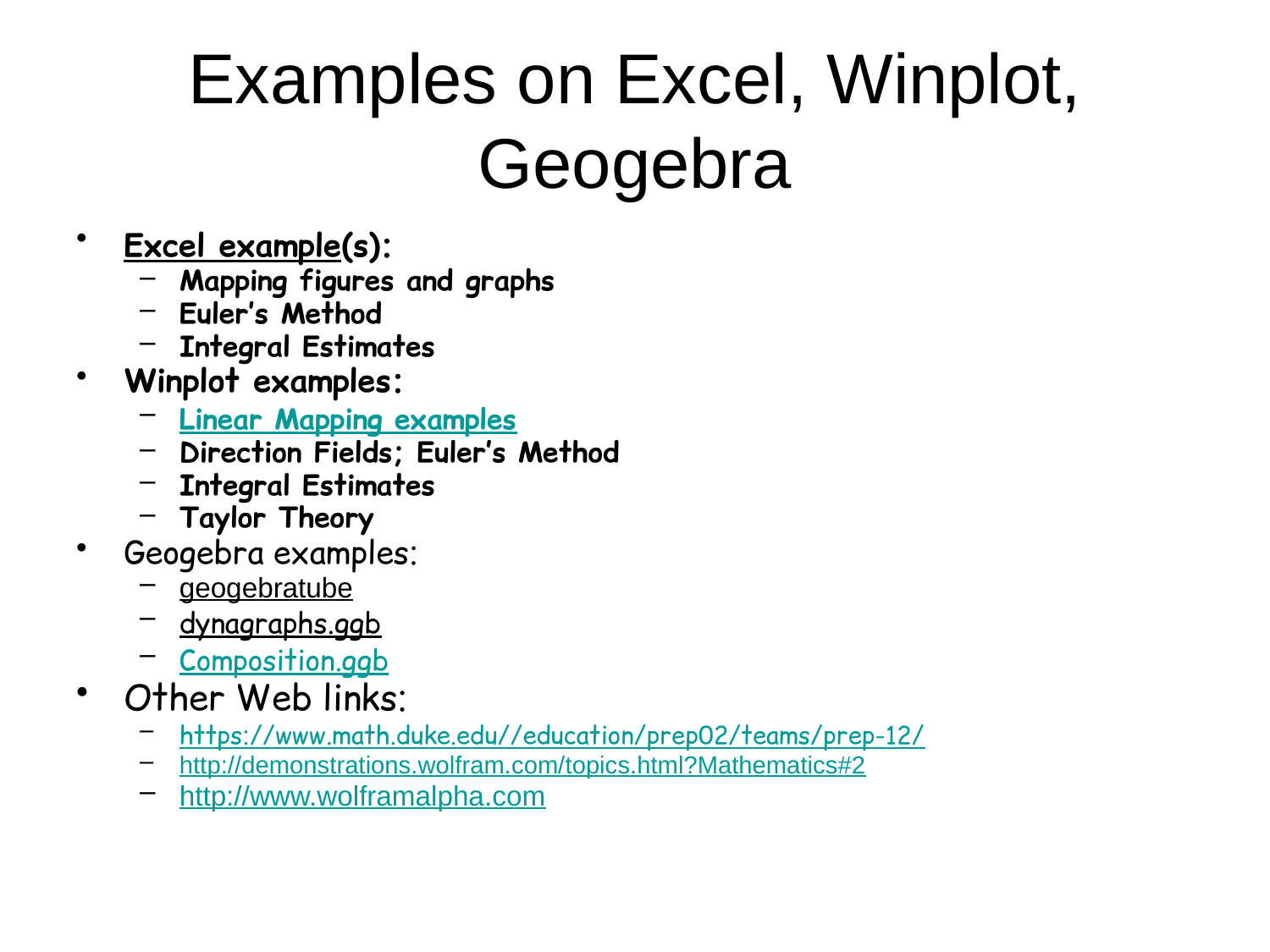

Examples on Excel, Winplot, Geogebra
Excel example(s):
Mapping figures and graphs
Euler’s Method
Integral Estimates
Winplot examples:
Linear Mapping examples
Direction Fields; Euler’s Method
Integral Estimates
Taylor Theory
Geogebra examples:
geogebratube
dynagraphs.ggb
Composition.ggb
Other Web links:
https://www.math.duke.edu//education/prep02/teams/prep-12/
http://demonstrations.wolfram.com/topics.html?Mathematics#2
http://www.wolframalpha.com